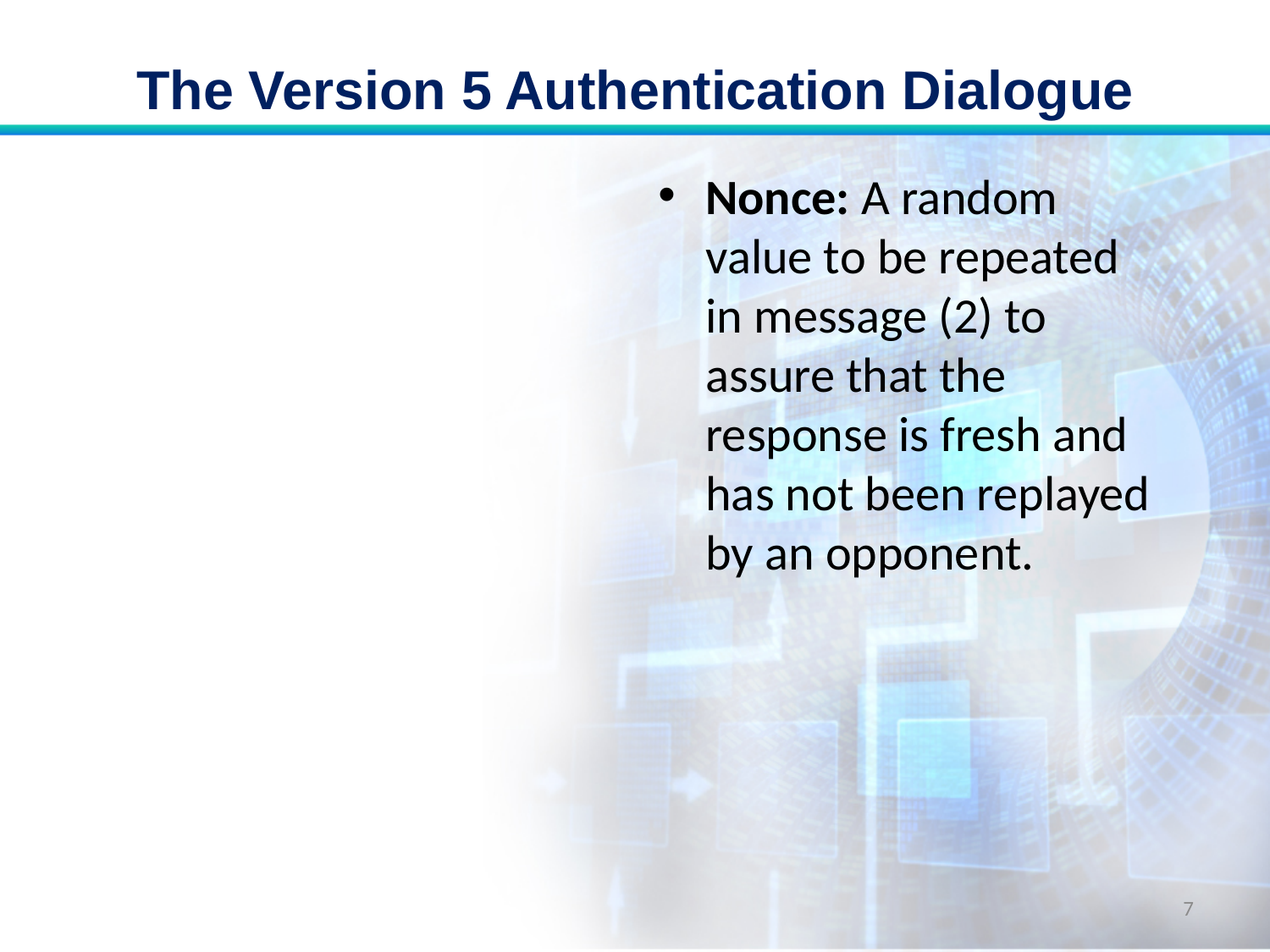

# The Version 5 Authentication Dialogue
Nonce: A random value to be repeated in message (2) to assure that the response is fresh and has not been replayed by an opponent.
7